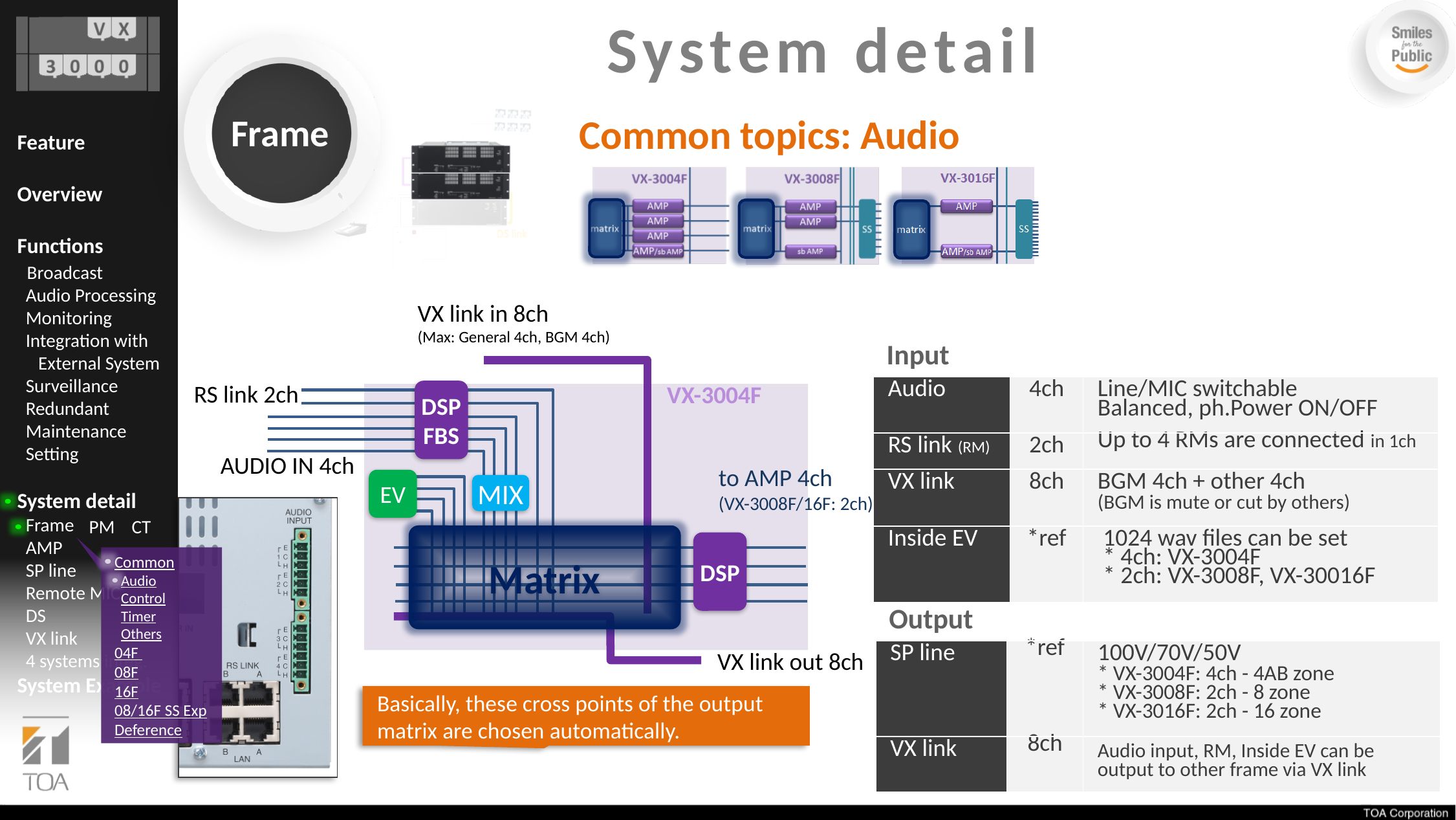

System detail

 Common
   Audio
   Control
   Timer
   Others
 04F
 08F
 16F
 08/16F SS Exp
 Deference

Basically, these cross points of the output matrix are chosen automatically.